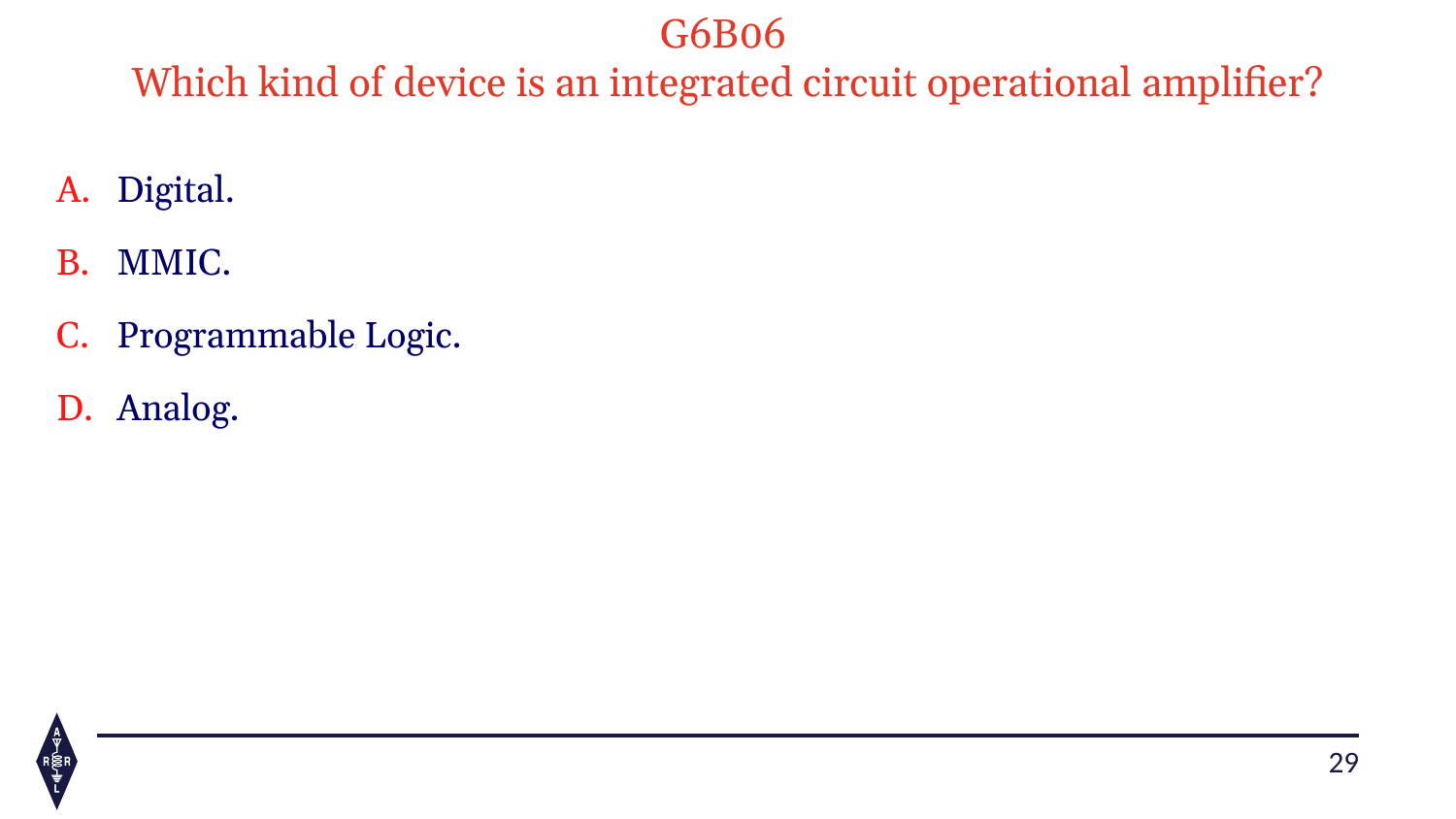

G6B06
Which kind of device is an integrated circuit operational amplifier?
Digital.
MMIC.
Programmable Logic.
Analog.
29